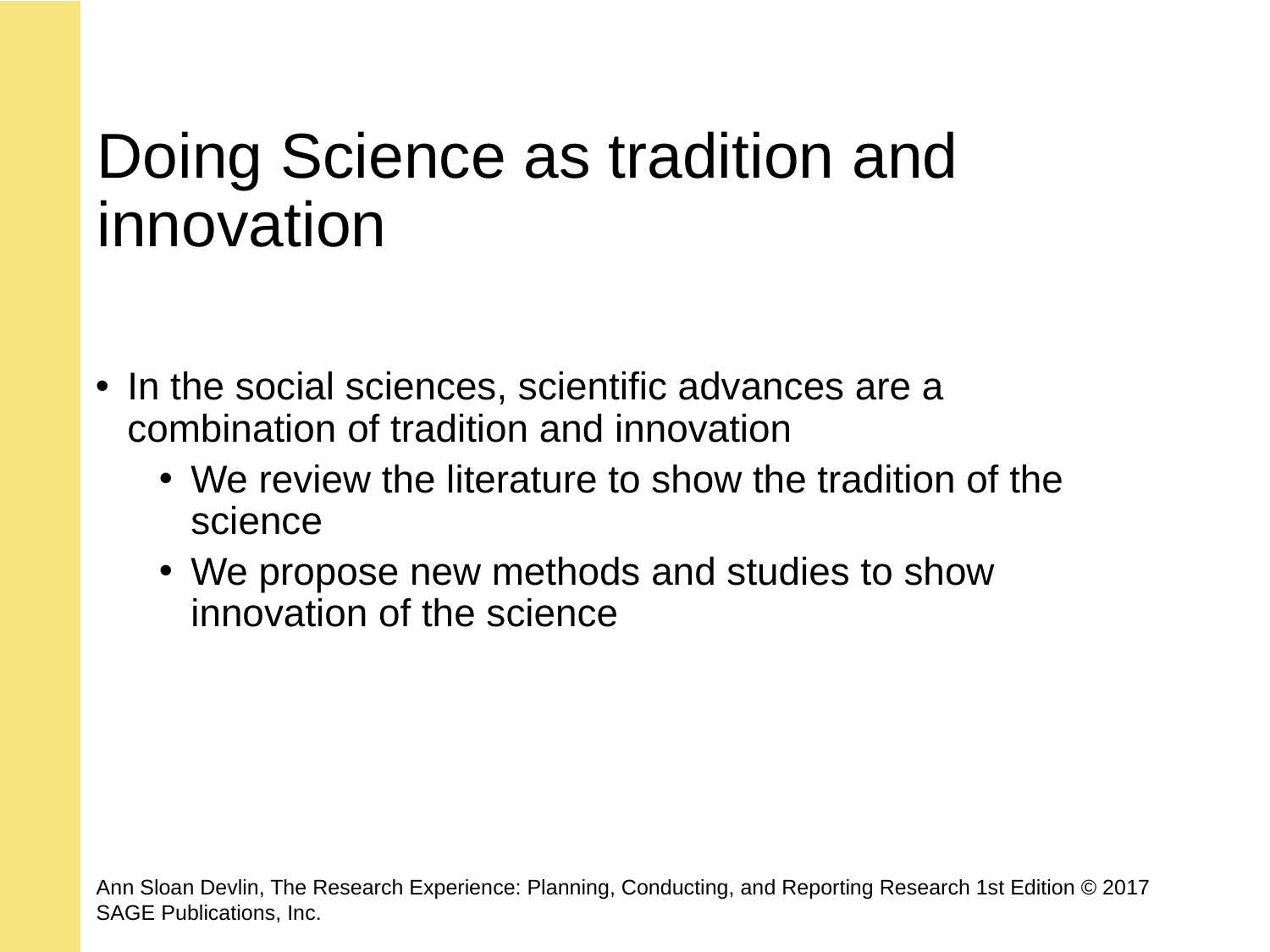

# Doing Science as tradition and innovation
In the social sciences, scientific advances are a combination of tradition and innovation
We review the literature to show the tradition of the science
We propose new methods and studies to show innovation of the science